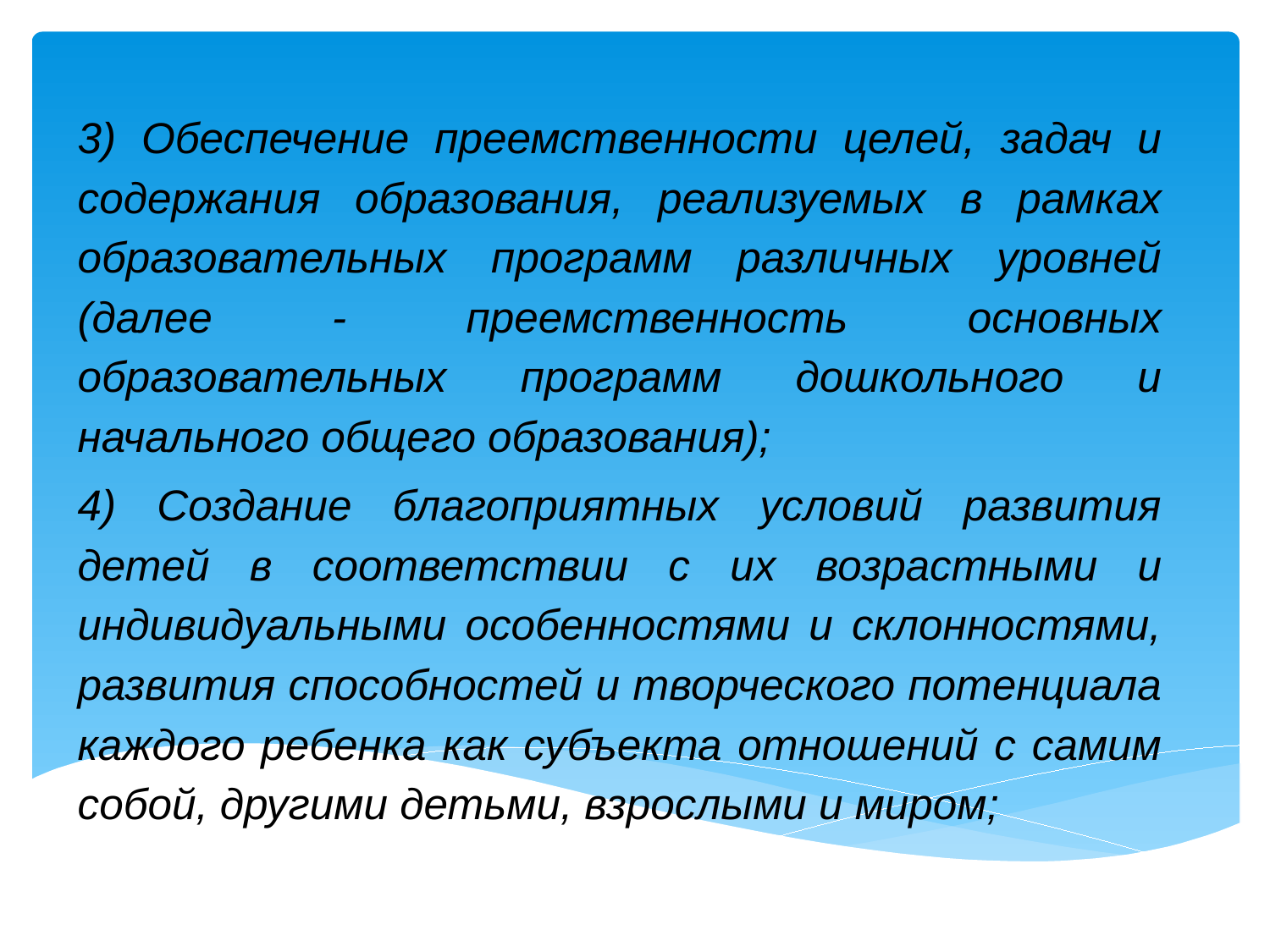

#
3) Обеспечение преемственности целей, задач и содержания образования, реализуемых в рамках образовательных программ различных уровней (далее - преемственность основных образовательных программ дошкольного и начального общего образования);
4) Создание благоприятных условий развития детей в соответствии с их возрастными и индивидуальными особенностями и склонностями, развития способностей и творческого потенциала каждого ребенка как субъекта отношений с самим собой, другими детьми, взрослыми и миром;